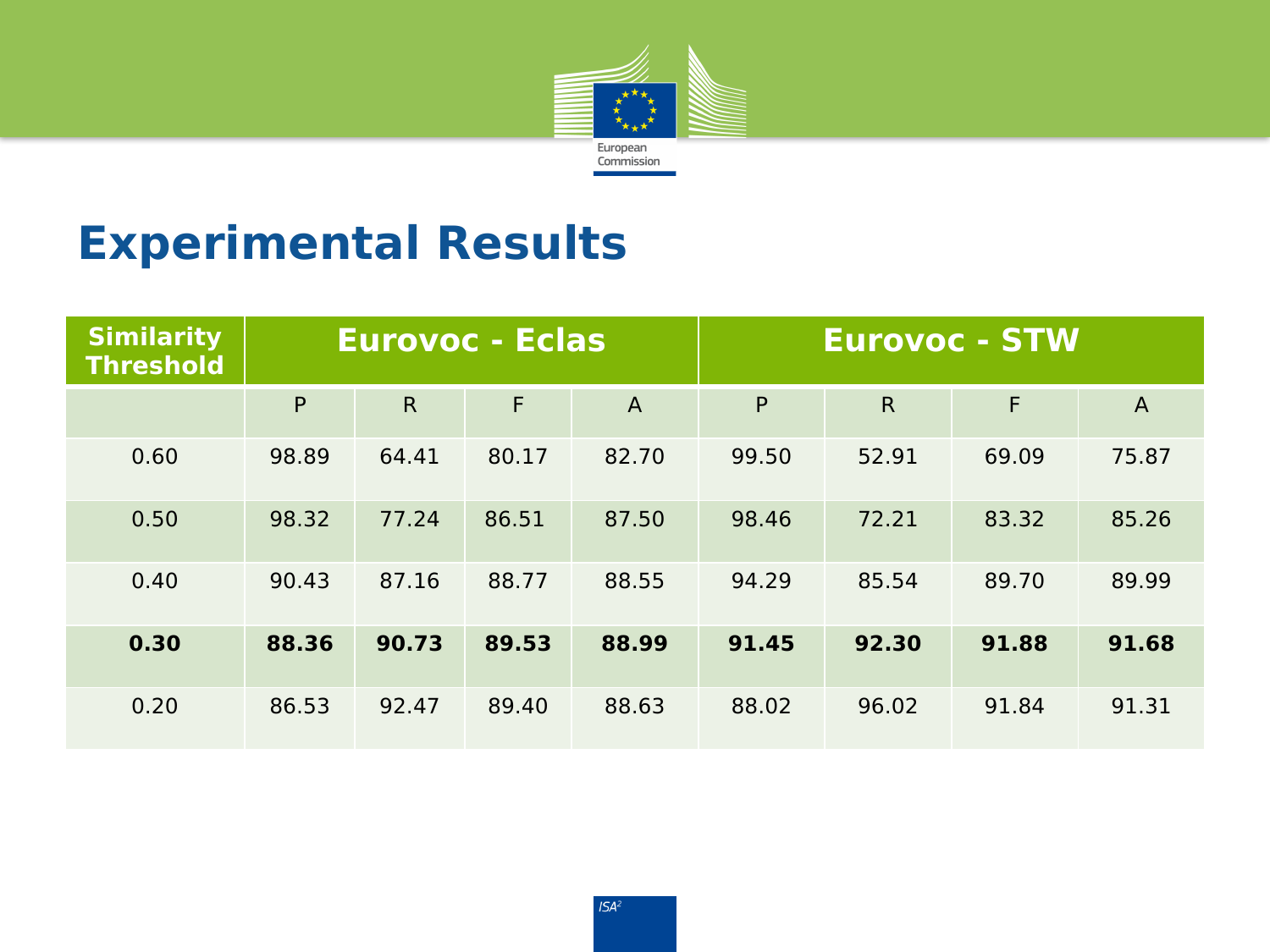

# Experimental Results
| Similarity Threshold | Eurovoc - Eclas |  |  |  | Eurovoc - STW |  |  |  |
| --- | --- | --- | --- | --- | --- | --- | --- | --- |
|  | P | R | F | A | P | R | F | A |
| 0.60 | 98.89 | 64.41 | 80.17 | 82.70 | 99.50 | 52.91 | 69.09 | 75.87 |
| 0.50 | 98.32 | 77.24 | 86.51 | 87.50 | 98.46 | 72.21 | 83.32 | 85.26 |
| 0.40 | 90.43 | 87.16 | 88.77 | 88.55 | 94.29 | 85.54 | 89.70 | 89.99 |
| 0.30 | 88.36 | 90.73 | 89.53 | 88.99 | 91.45 | 92.30 | 91.88 | 91.68 |
| 0.20 | 86.53 | 92.47 | 89.40 | 88.63 | 88.02 | 96.02 | 91.84 | 91.31 |